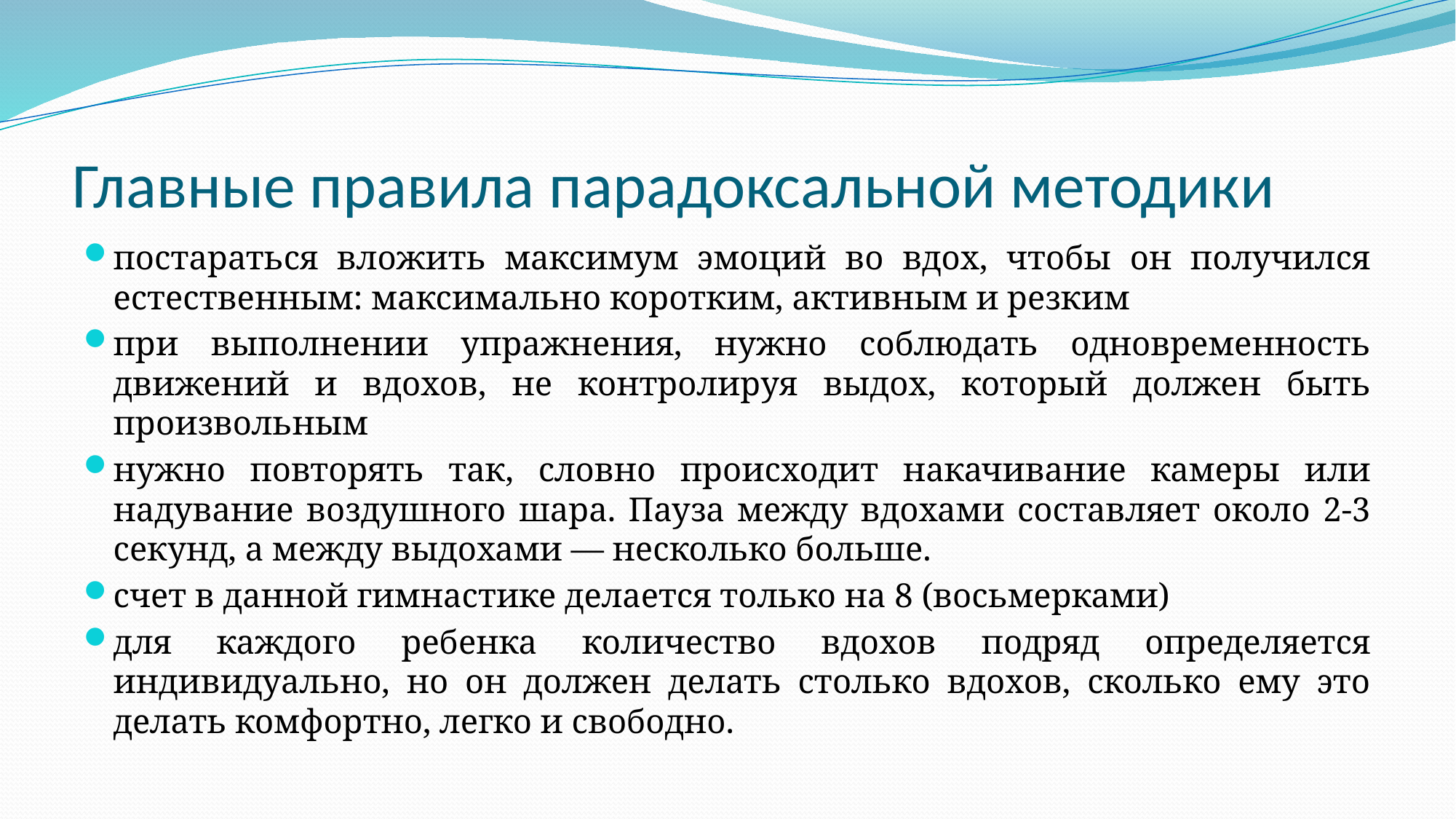

# Главные правила парадоксальной методики
постараться вложить максимум эмоций во вдох, чтобы он получился естественным: максимально коротким, активным и резким
при выполнении упражнения, нужно соблюдать одновременность движений и вдохов, не контролируя выдох, который должен быть произвольным
нужно повторять так, словно происходит накачивание камеры или надувание воздушного шара. Пауза между вдохами составляет около 2-3 секунд, а между выдохами — несколько больше.
счет в данной гимнастике делается только на 8 (восьмерками)
для каждого ребенка количество вдохов подряд определяется индивидуально, но он должен делать столько вдохов, сколько ему это делать комфортно, легко и свободно.